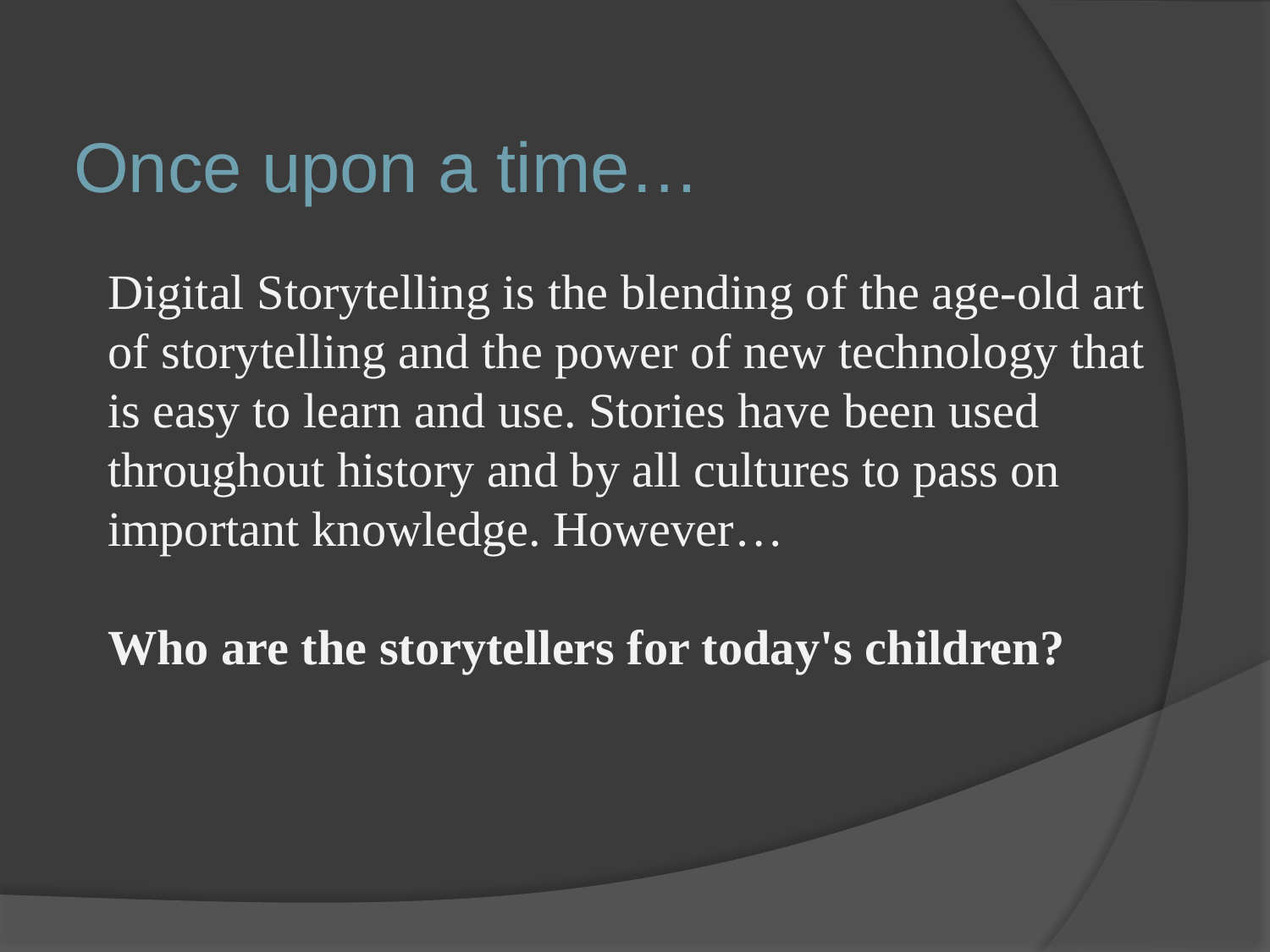

# Once upon a time…
Digital Storytelling is the blending of the age-old art of storytelling and the power of new technology that is easy to learn and use. Stories have been used throughout history and by all cultures to pass on important knowledge. However…

Who are the storytellers for today's children?